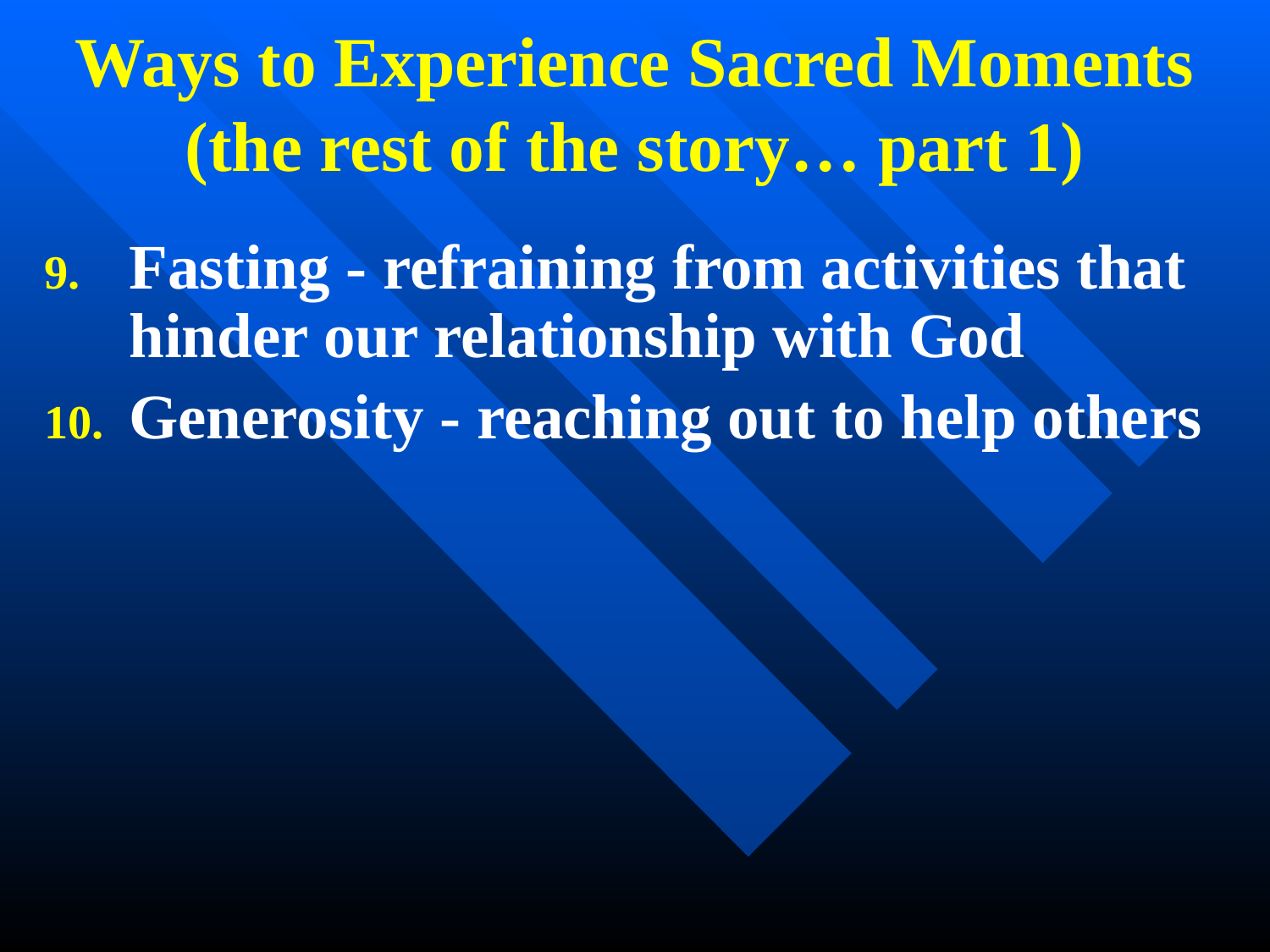

# Ways to Experience Sacred Moments (the rest of the story… part 1)
Fasting - refraining from activities that hinder our relationship with God
Generosity - reaching out to help others